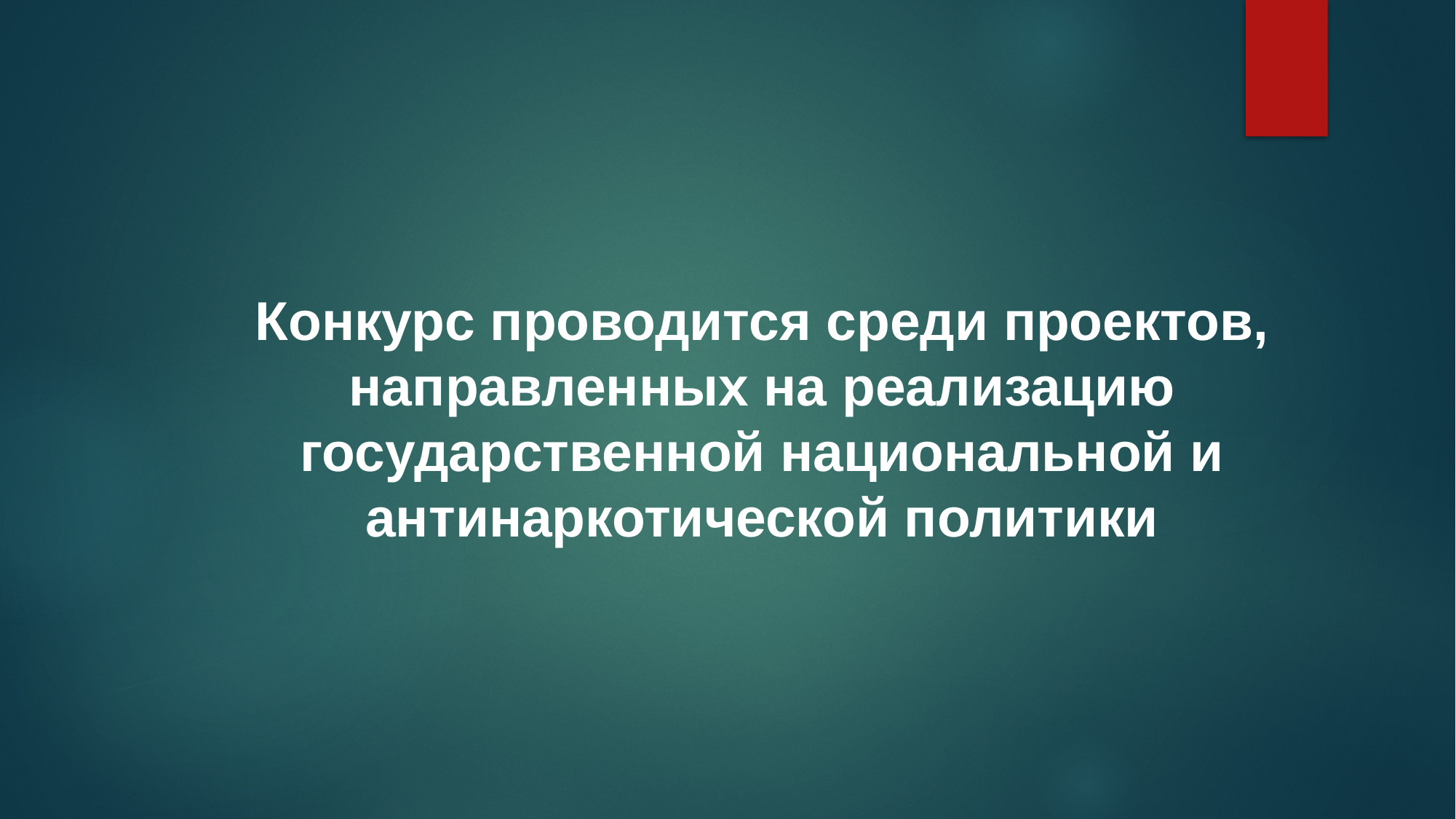

Конкурс проводится среди проектов, направленных на реализацию государственной национальной и антинаркотической политики